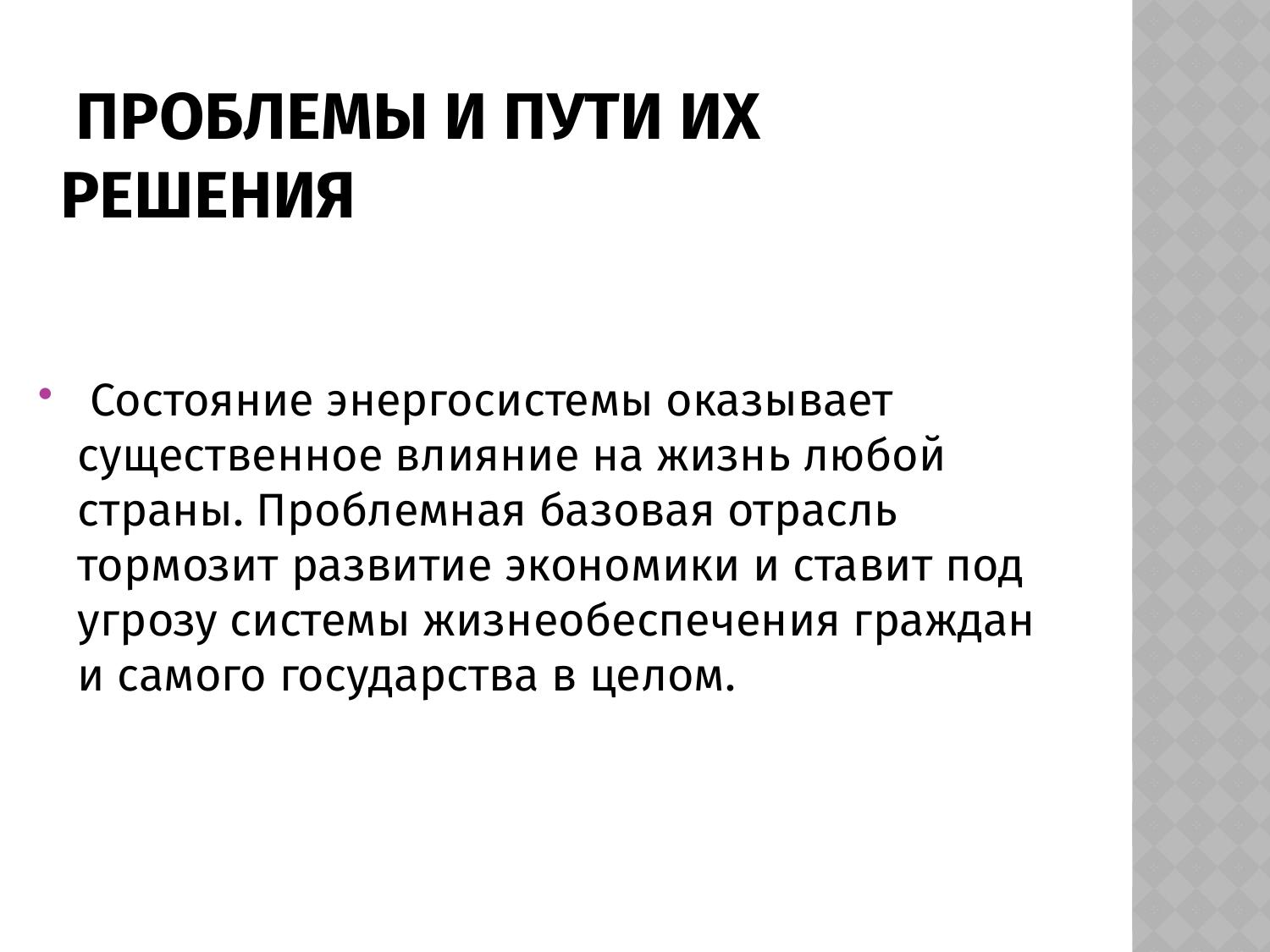

# Проблемы и пути их решения

 Состояние энергосистемы оказывает существенное влияние на жизнь любой страны. Проблемная базовая отрасль тормозит развитие экономики и ставит под угрозу системы жизнеобеспечения граждан и самого государства в целом.